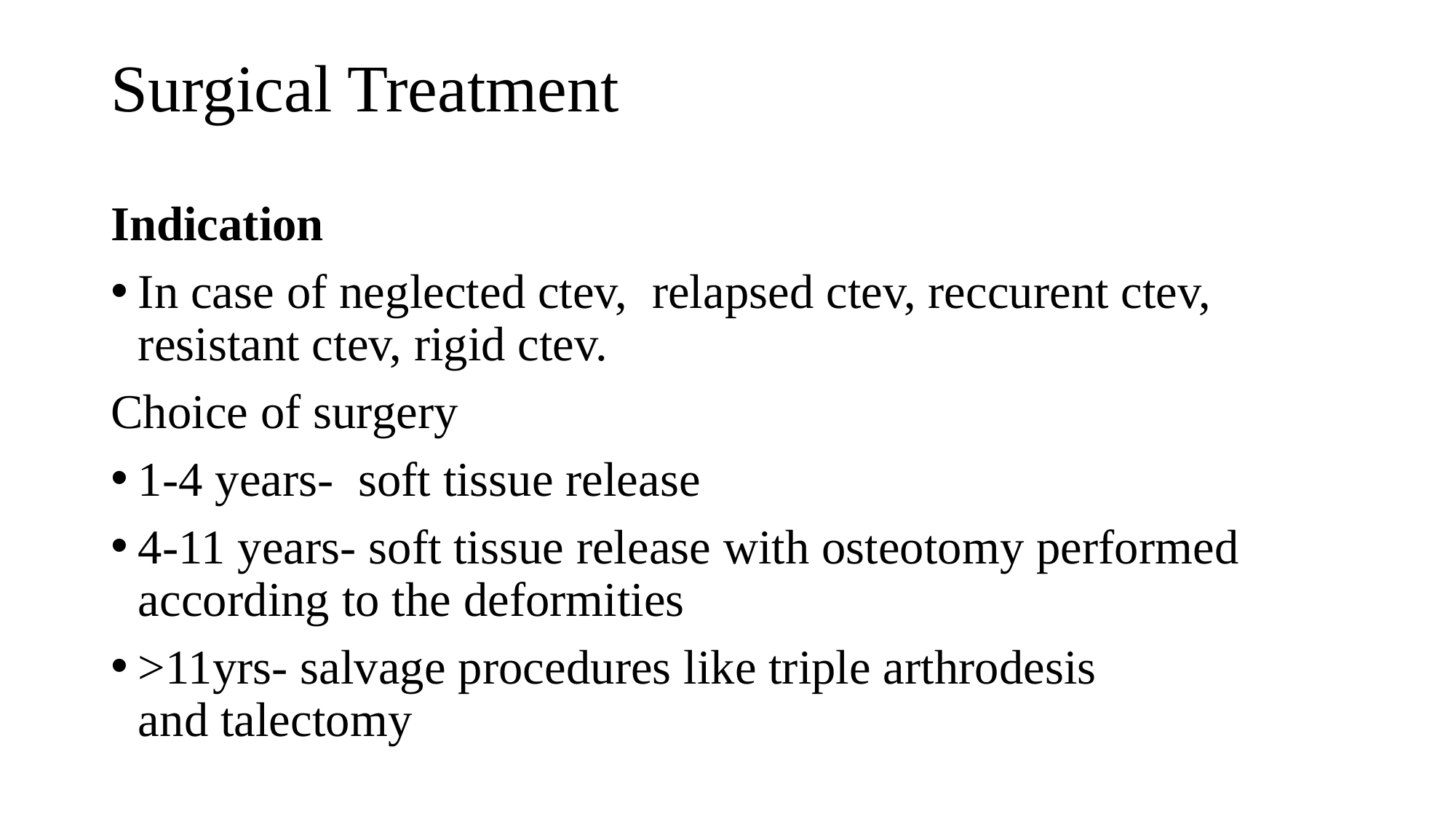

# Surgical Treatment
Indication
In case of neglected ctev,  relapsed ctev, reccurent ctev, resistant ctev, rigid ctev.
Choice of surgery
1-4 years-  soft tissue release
4-11 years- soft tissue release with osteotomy performed according to the deformities
>11yrs- salvage procedures like triple arthrodesis
and talectomy